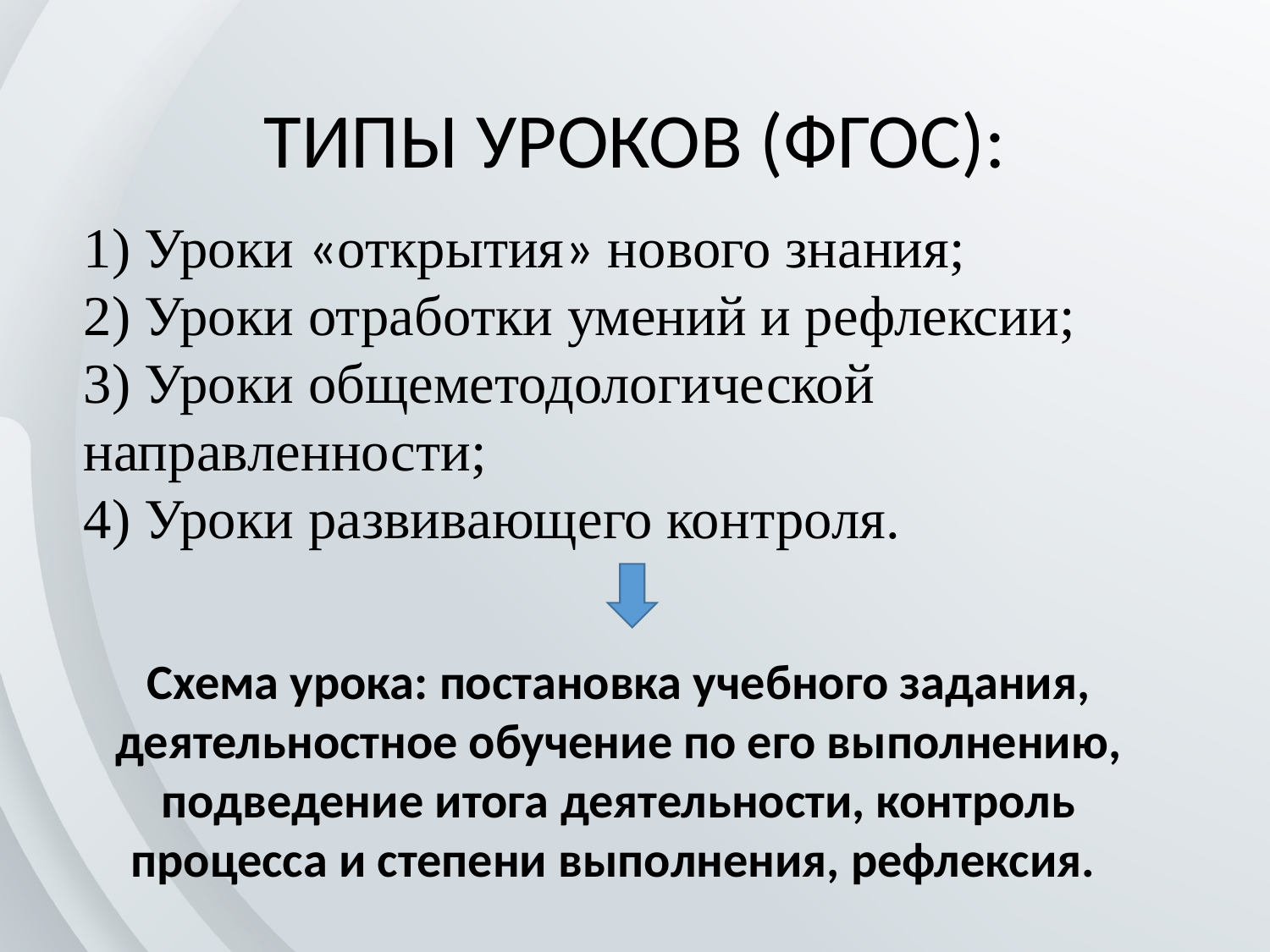

# ТИПЫ УРОКОВ (ФГОС):
1) Уроки «открытия» нового знания;
2) Уроки отработки умений и рефлексии;
3) Уроки общеметодологической направленности;
4) Уроки развивающего контроля.

Схема урока: постановка учебного задания, деятельностное обучение по его выполнению, подведение итога деятельности, контроль процесса и степени выполнения, рефлексия.